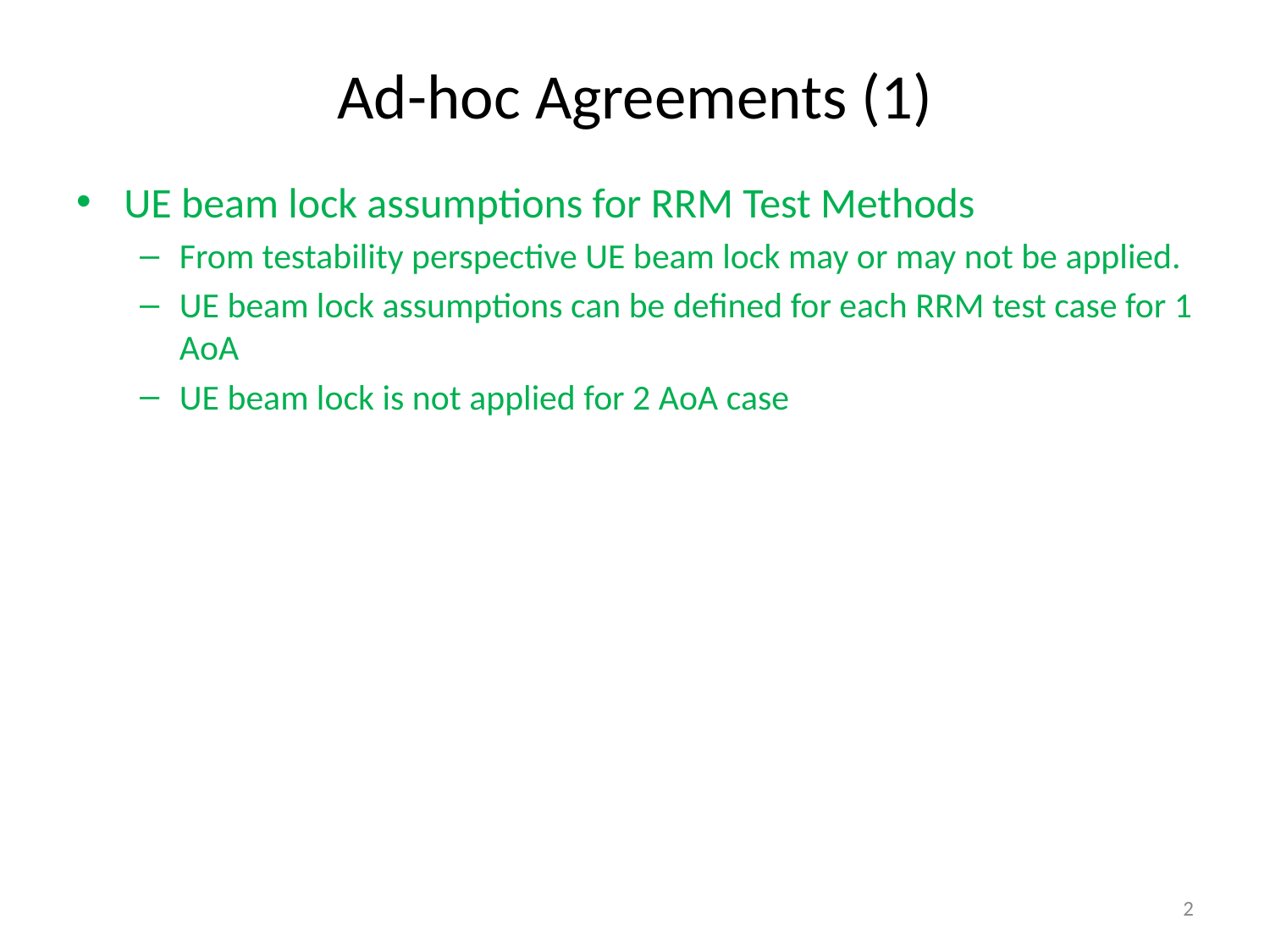

# Ad-hoc Agreements (1)
UE beam lock assumptions for RRM Test Methods
From testability perspective UE beam lock may or may not be applied.
UE beam lock assumptions can be defined for each RRM test case for 1 AoA
UE beam lock is not applied for 2 AoA case

2